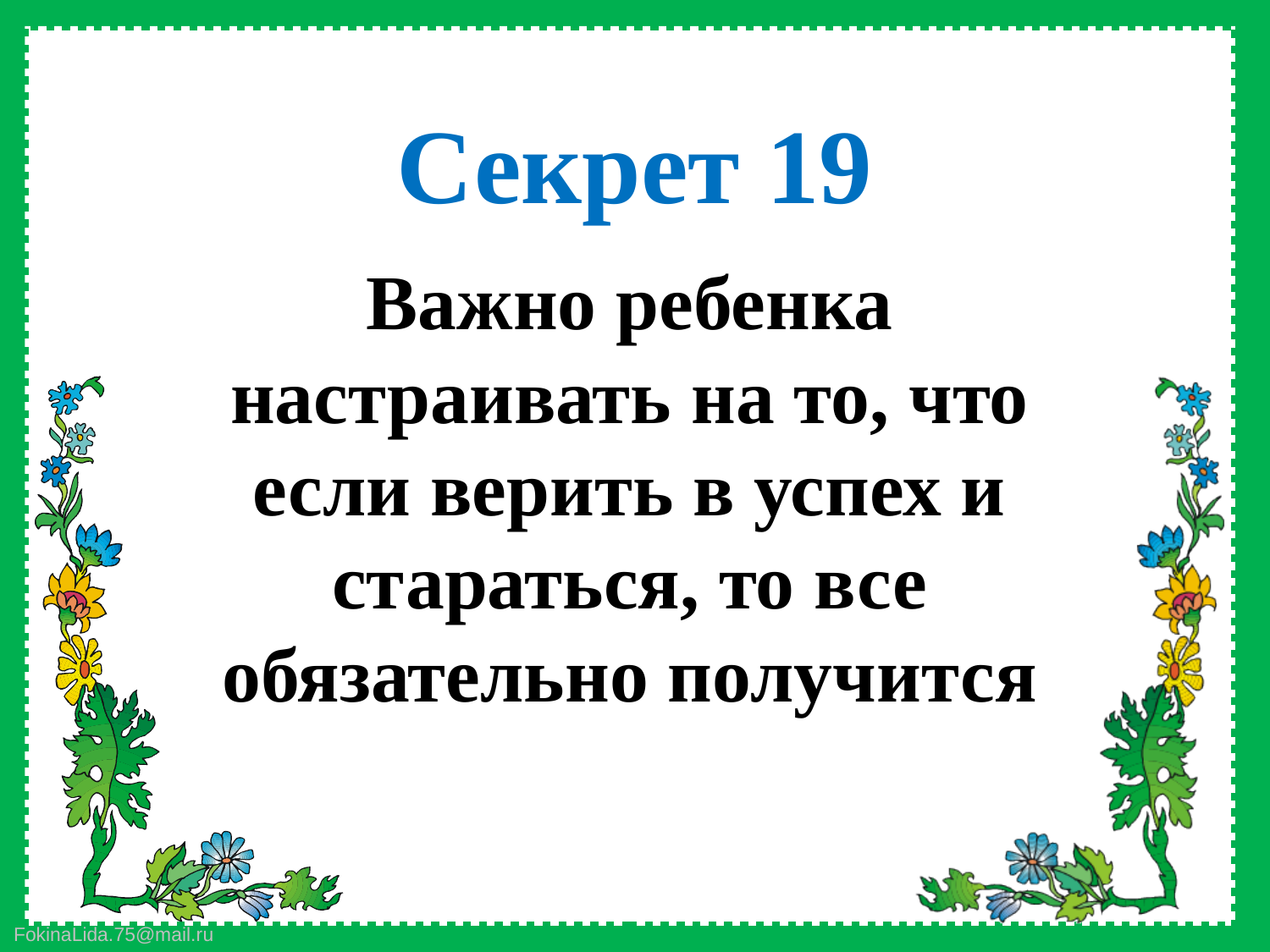

# Секрет 19
Важно ребенка настраивать на то, что если верить в успех и стараться, то все обязательно получится